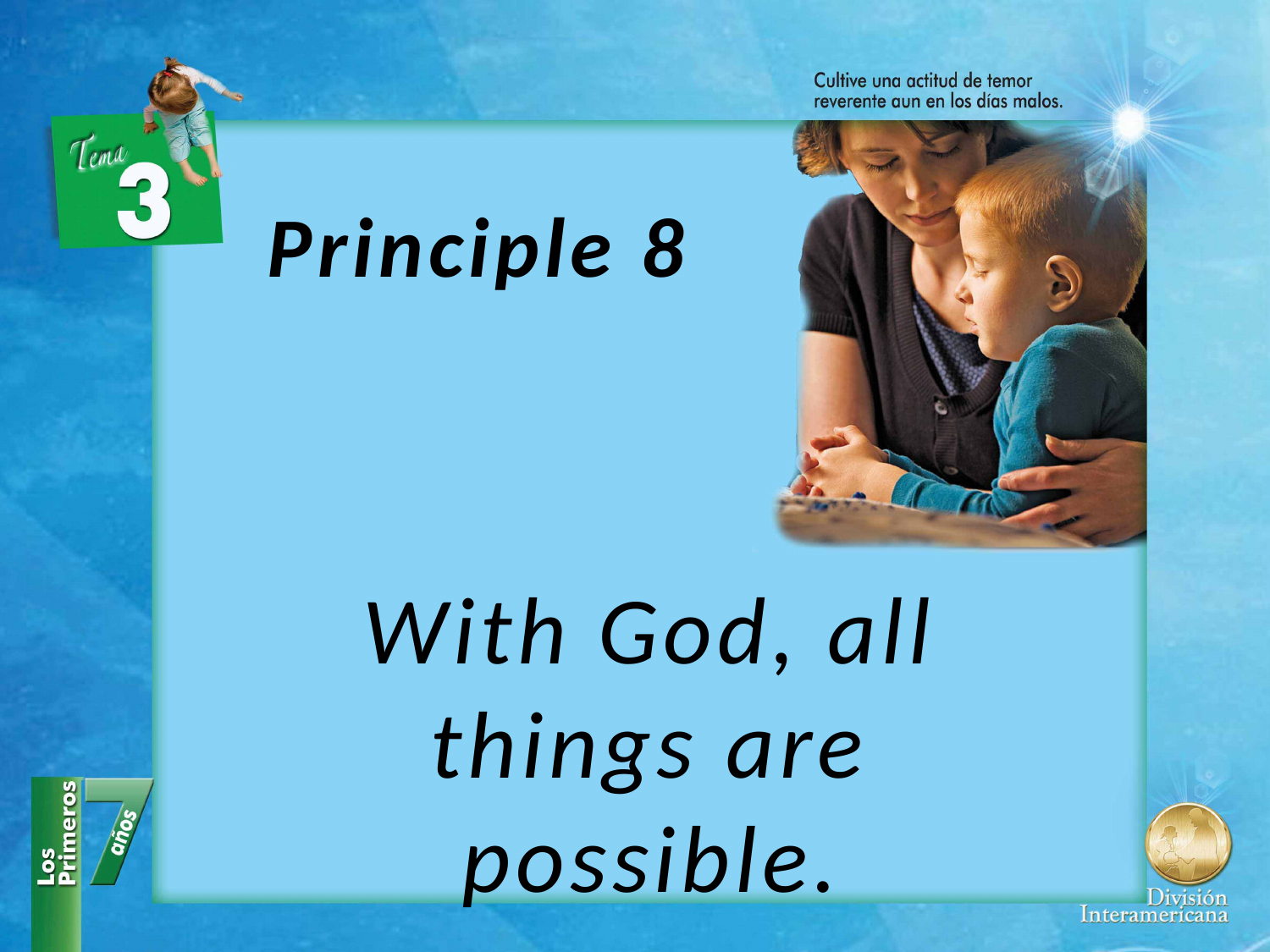

Principle 8

With God, all things are possible.